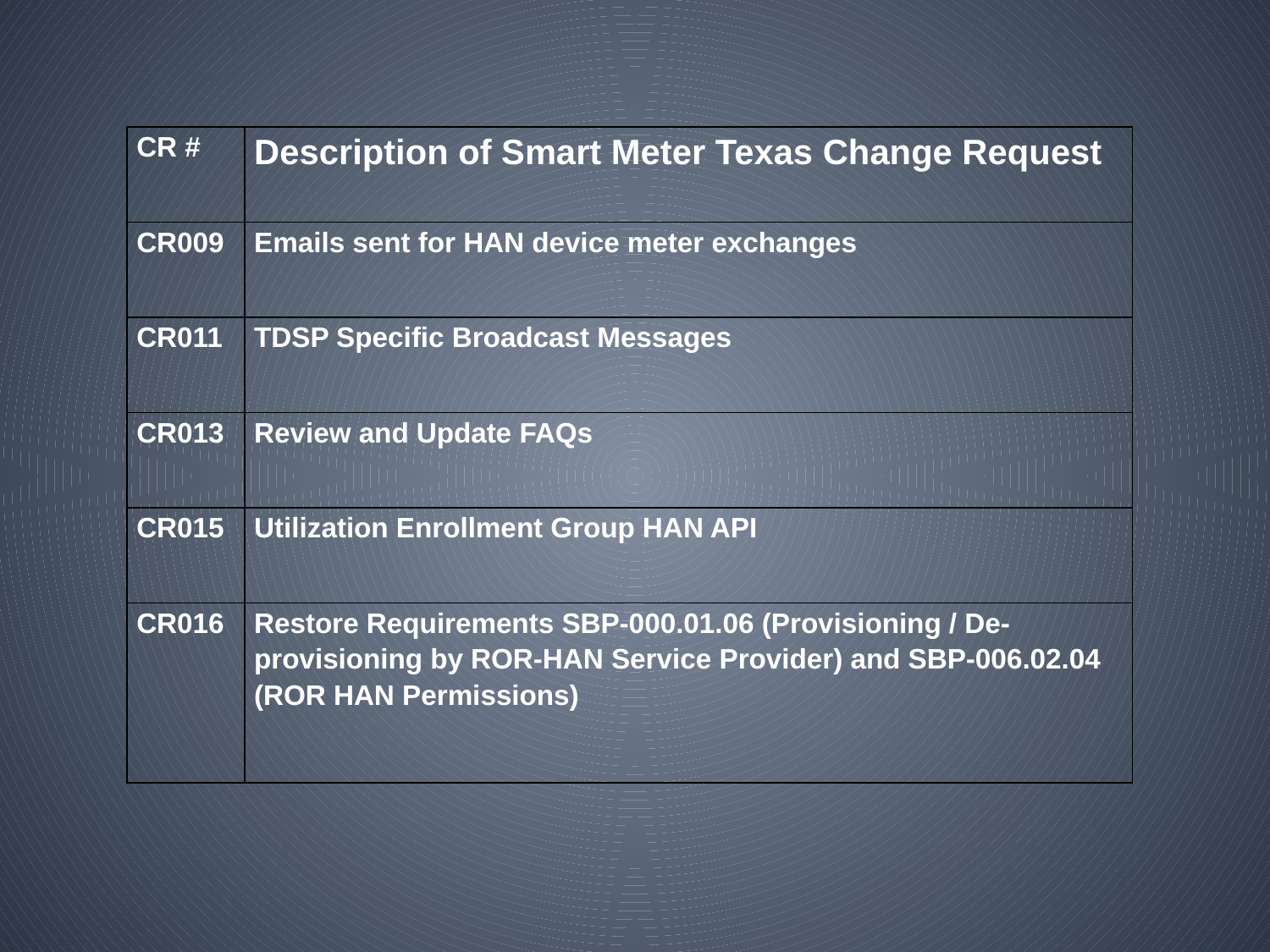

| CR # | Description of Smart Meter Texas Change Request |
| --- | --- |
| CR009 | Emails sent for HAN device meter exchanges |
| CR011 | TDSP Specific Broadcast Messages |
| CR013 | Review and Update FAQs |
| CR015 | Utilization Enrollment Group HAN API |
| CR016 | Restore Requirements SBP-000.01.06 (Provisioning / De-provisioning by ROR-HAN Service Provider) and SBP-006.02.04 (ROR HAN Permissions) |